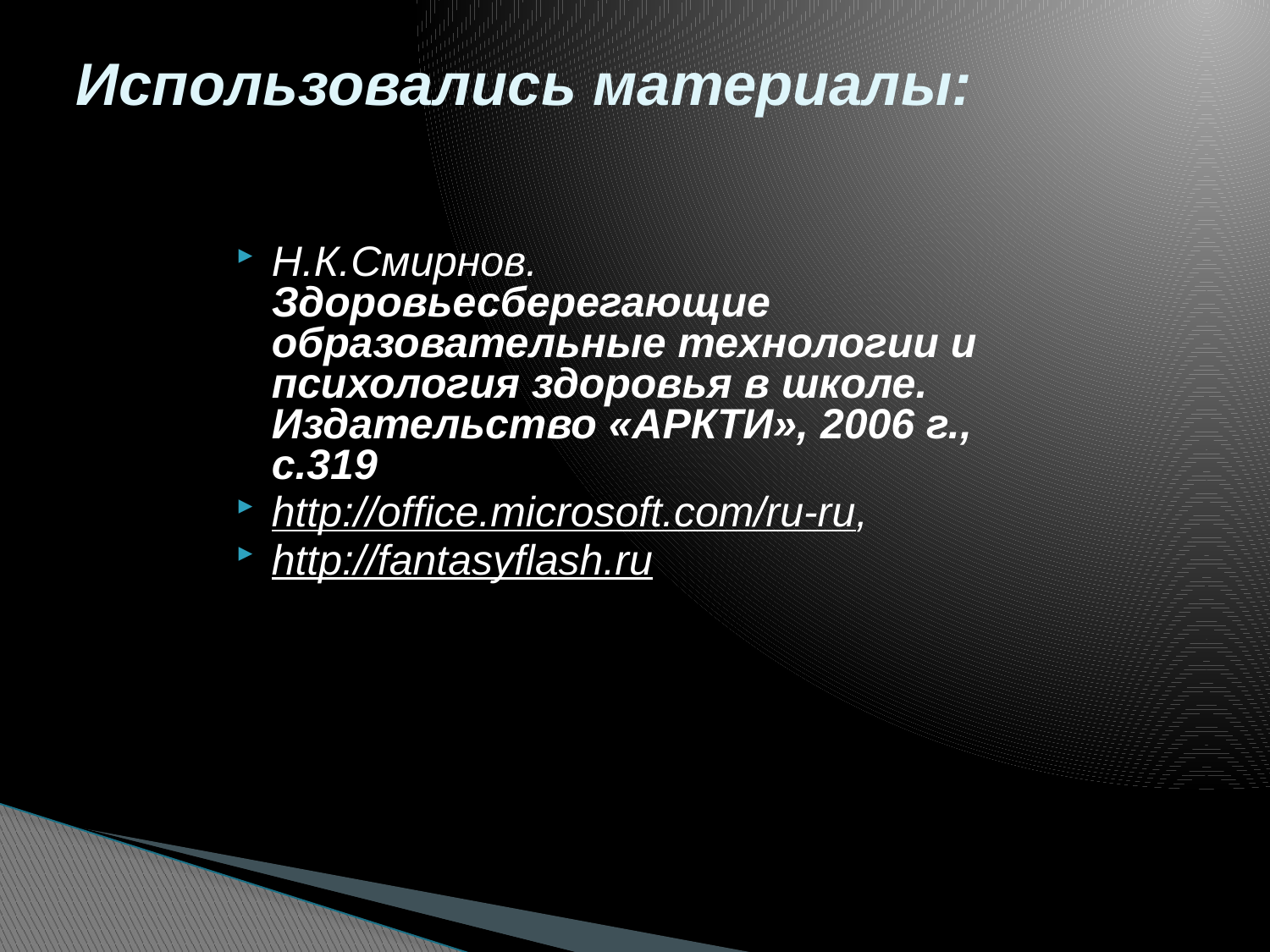

# Использовались материалы:
Н.К.Смирнов. Здоровьесберегающие образовательные технологии и психология здоровья в школе. Издательство «АРКТИ», 2006 г., с.319
http://office.microsoft.com/ru-ru,
http://fantasyflash.ru